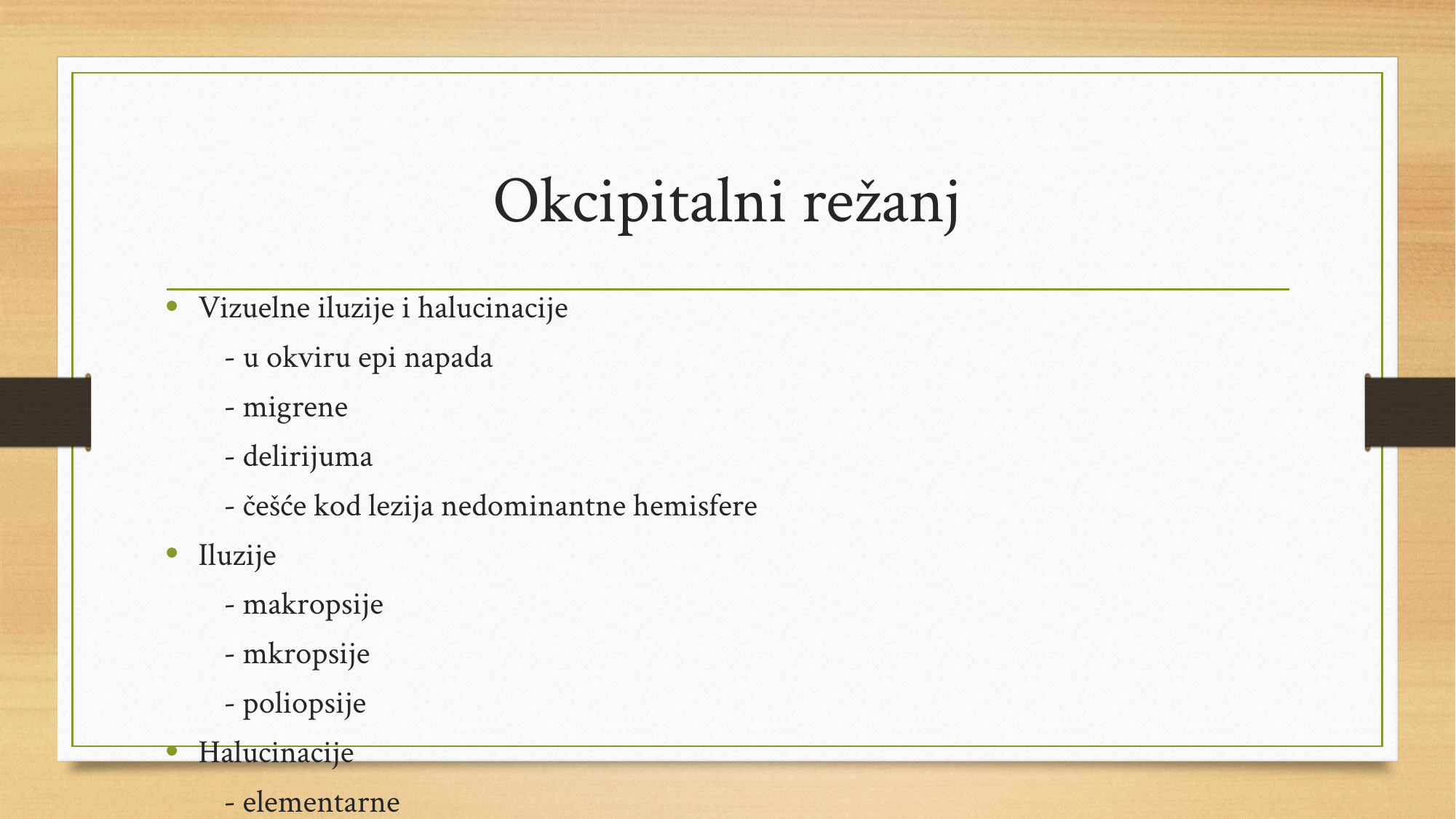

# Okcipitalni režanj
Vizuelne iluzije i halucinacije
        - u okviru epi napada
        - migrene
        - delirijuma
        - češće kod lezija nedominantne hemisfere
Iluzije
        - makropsije
        - mkropsije
        - poliopsije
Halucinacije
        - elementarne
        - složene